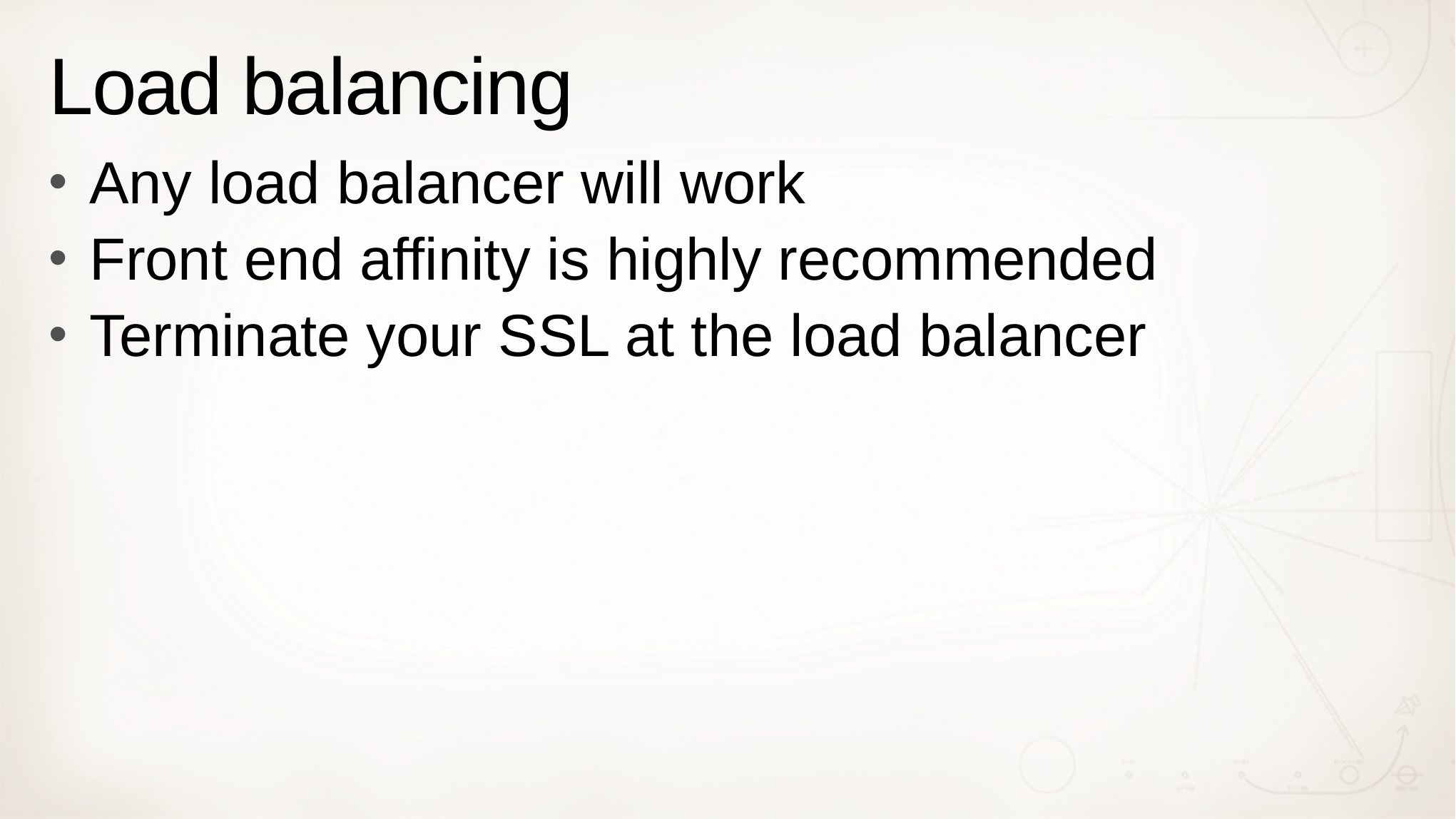

# Load balancing
Any load balancer will work
Front end affinity is highly recommended
Terminate your SSL at the load balancer